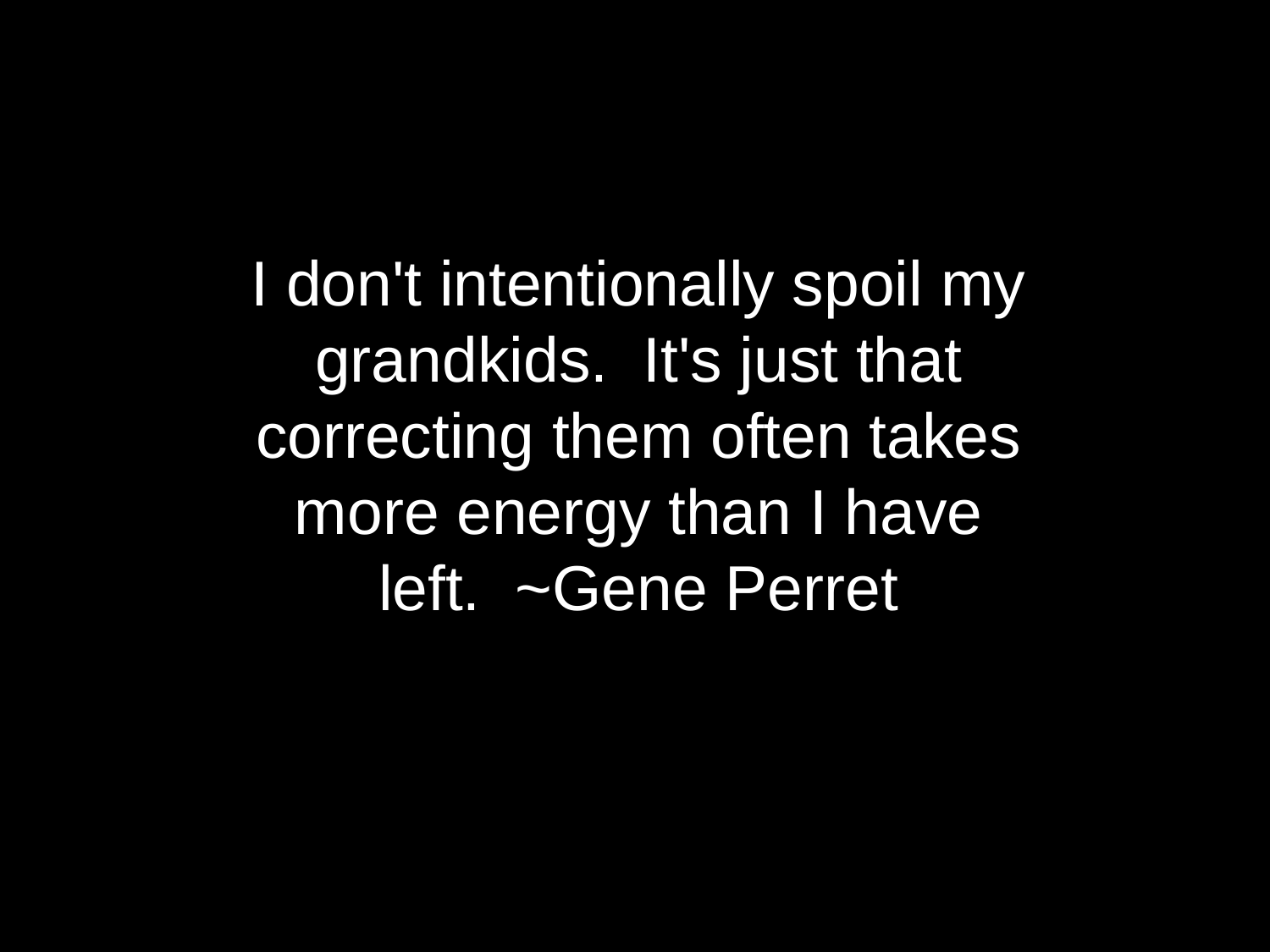

I don't intentionally spoil my grandkids.  It's just that correcting them often takes more energy than I have left.  ~Gene Perret